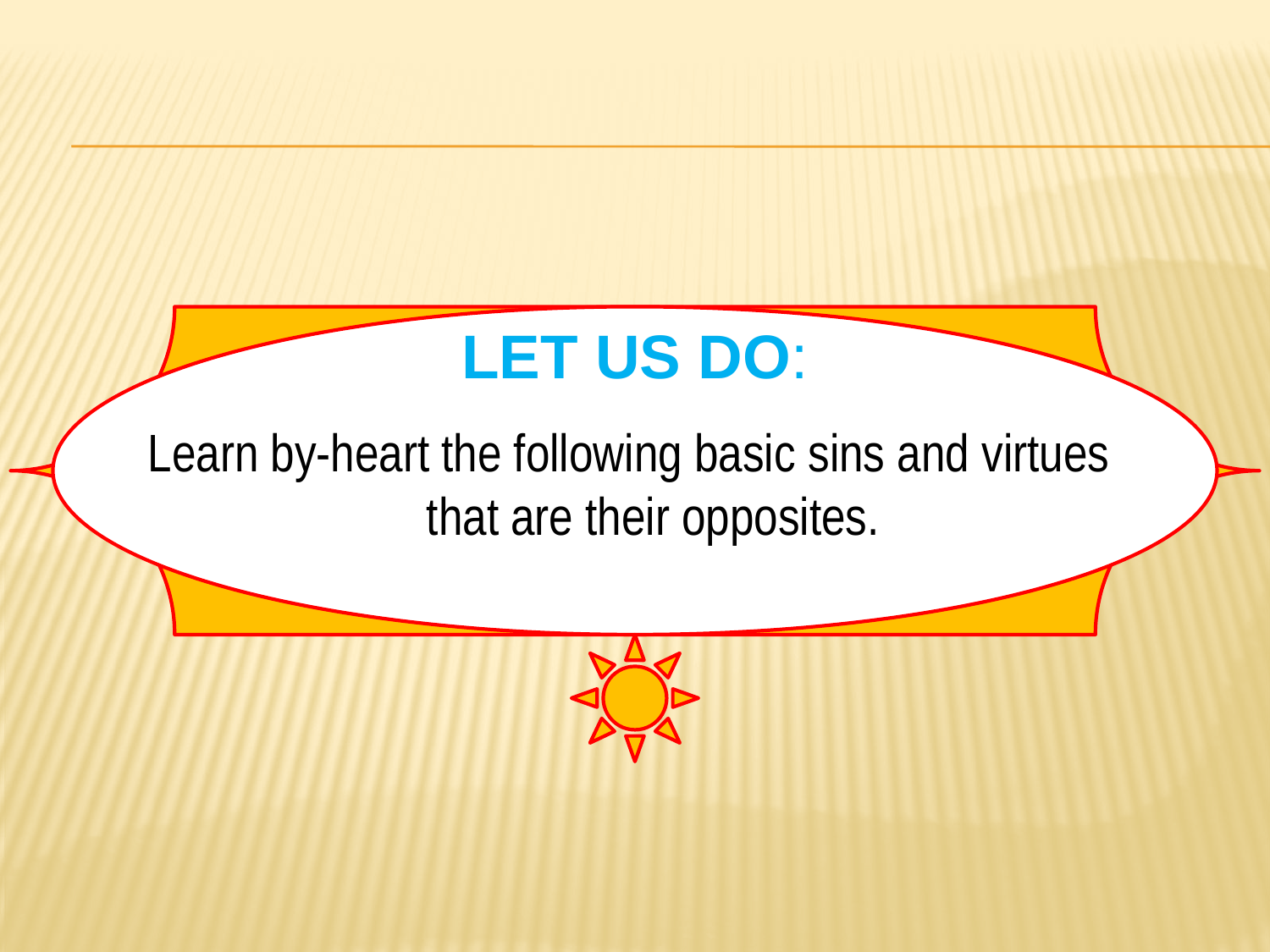

# LET US DO:

Learn by-heart the following basic sins and virtues that are their opposites.